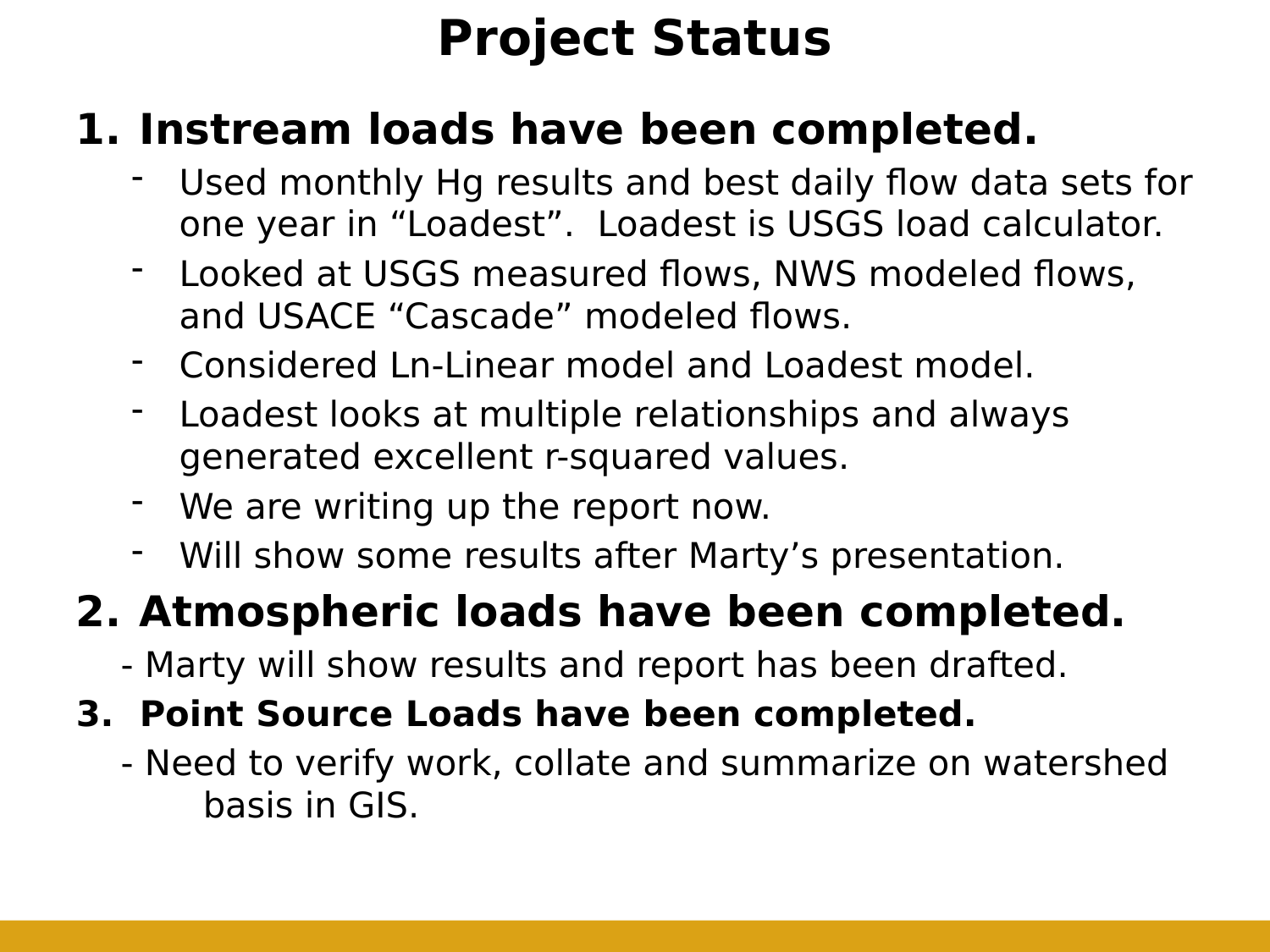

# Project Status
Instream loads have been completed.
Used monthly Hg results and best daily flow data sets for one year in “Loadest”.  Loadest is USGS load calculator.
Looked at USGS measured flows, NWS modeled flows, and USACE “Cascade” modeled flows.
Considered Ln-Linear model and Loadest model.
Loadest looks at multiple relationships and always generated excellent r-squared values.
We are writing up the report now.
Will show some results after Marty’s presentation.
Atmospheric loads have been completed.
    - Marty will show results and report has been drafted.
Point Source Loads have been completed.
    - Need to verify work, collate and summarize on watershed 	basis in GIS.